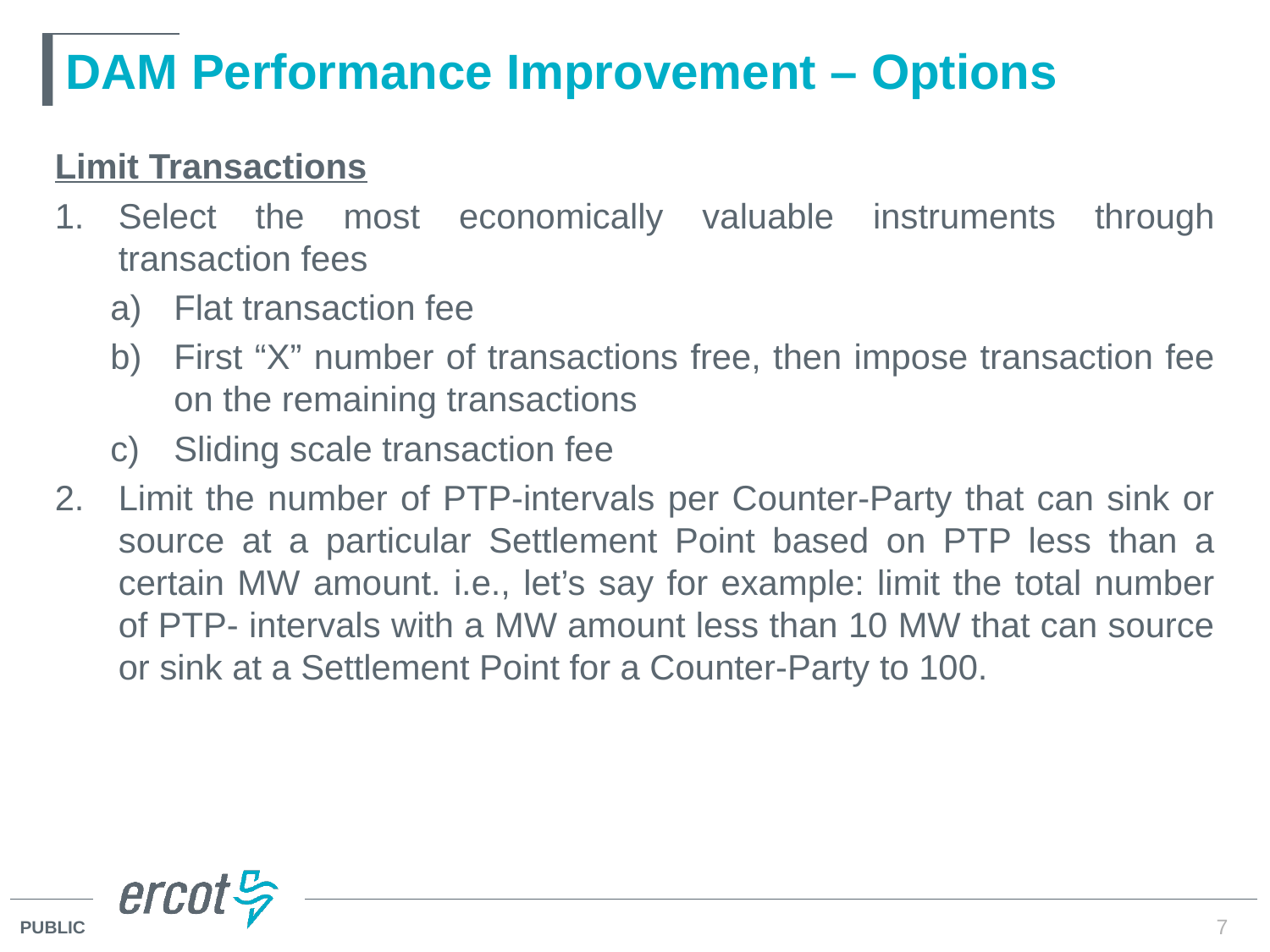

# DAM Performance Improvement – Options
Limit Transactions
Select the most economically valuable instruments through transaction fees
Flat transaction fee
First “X” number of transactions free, then impose transaction fee on the remaining transactions
Sliding scale transaction fee
Limit the number of PTP-intervals per Counter-Party that can sink or source at a particular Settlement Point based on PTP less than a certain MW amount. i.e., let’s say for example: limit the total number of PTP- intervals with a MW amount less than 10 MW that can source or sink at a Settlement Point for a Counter-Party to 100.

7